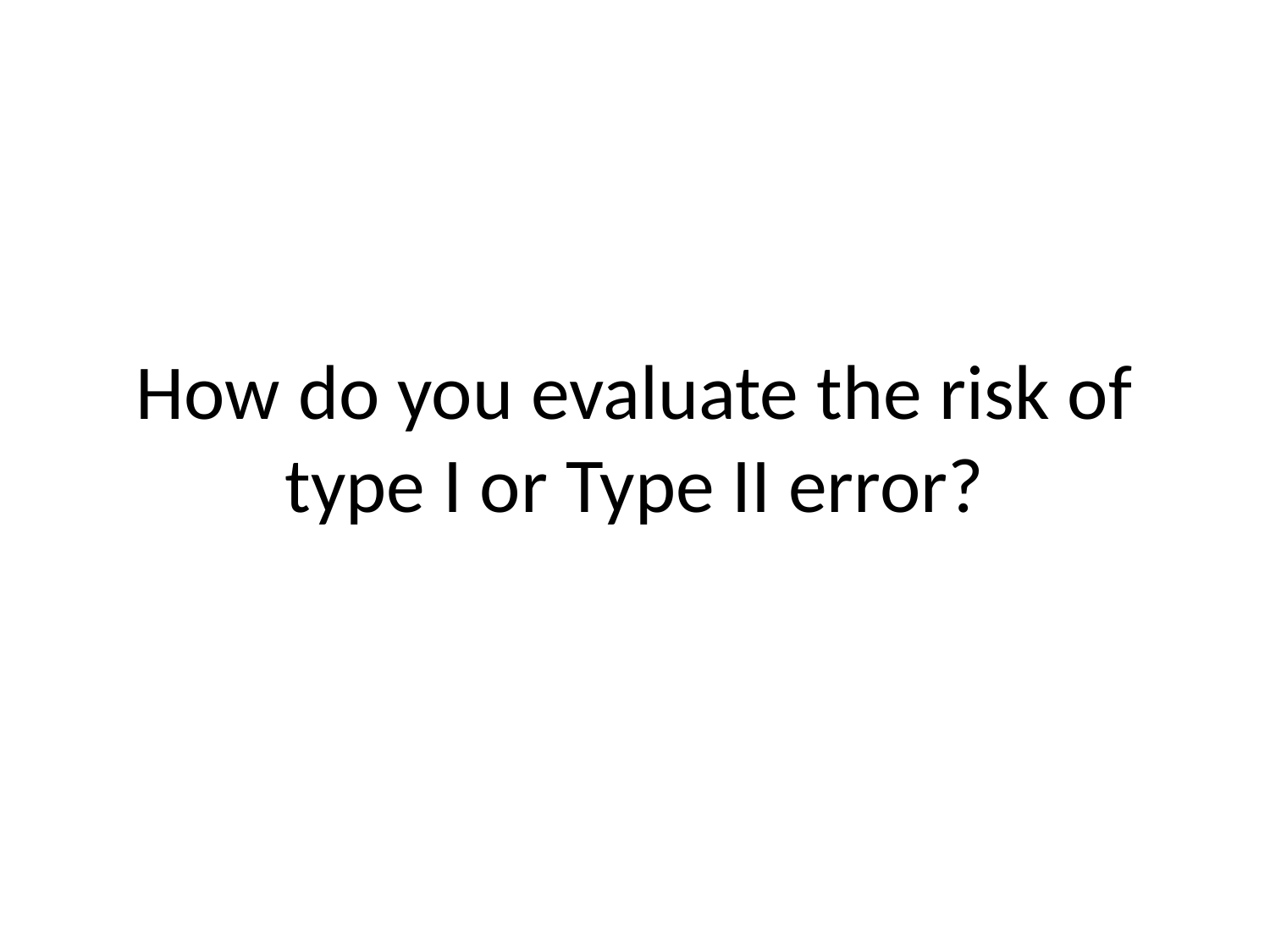

# How do you evaluate the risk of type I or Type II error?